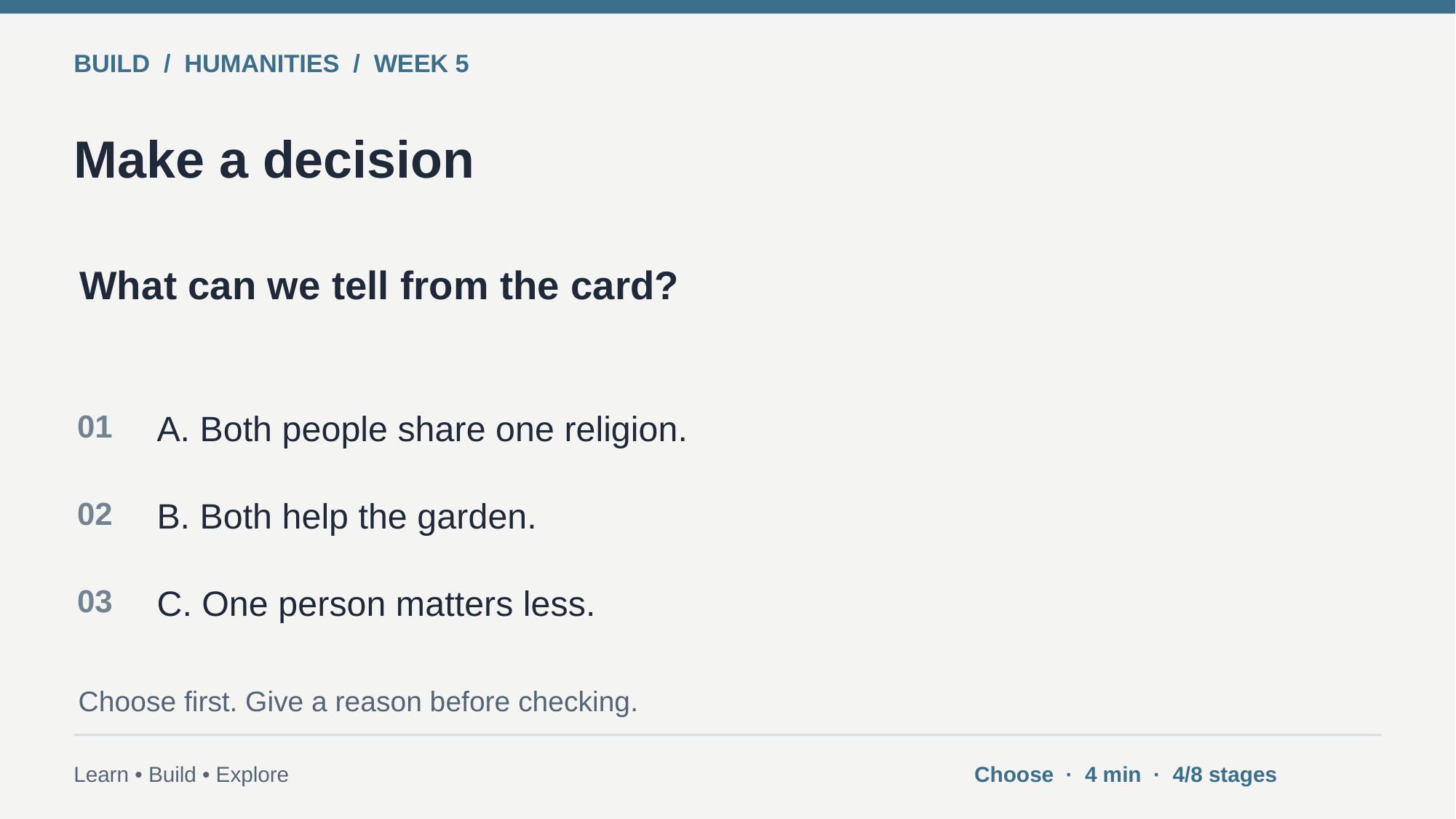

BUILD  /  HUMANITIES  /  WEEK 5
Make a decision
What can we tell from the card?
01
A. Both people share one religion.
02
B. Both help the garden.
03
C. One person matters less.
Choose first. Give a reason before checking.

Learn • Build • Explore
Choose  ·  4 min  ·  4/8 stages